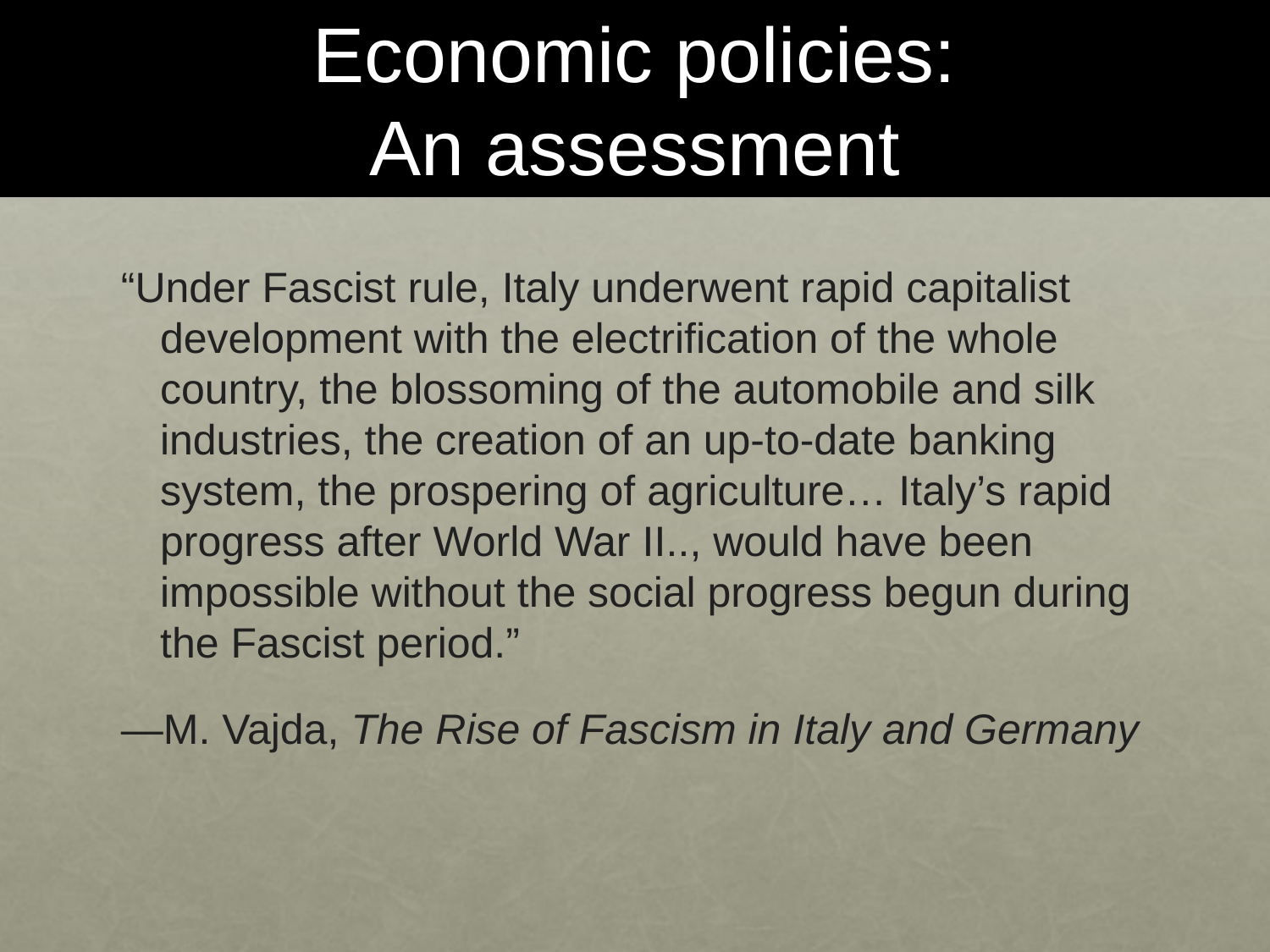

# Economic policies: An assessment
“Under Fascist rule, Italy underwent rapid capitalist development with the electrification of the whole country, the blossoming of the automobile and silk industries, the creation of an up-to-date banking system, the prospering of agriculture… Italy’s rapid progress after World War II.., would have been impossible without the social progress begun during the Fascist period.”
—M. Vajda, The Rise of Fascism in Italy and Germany